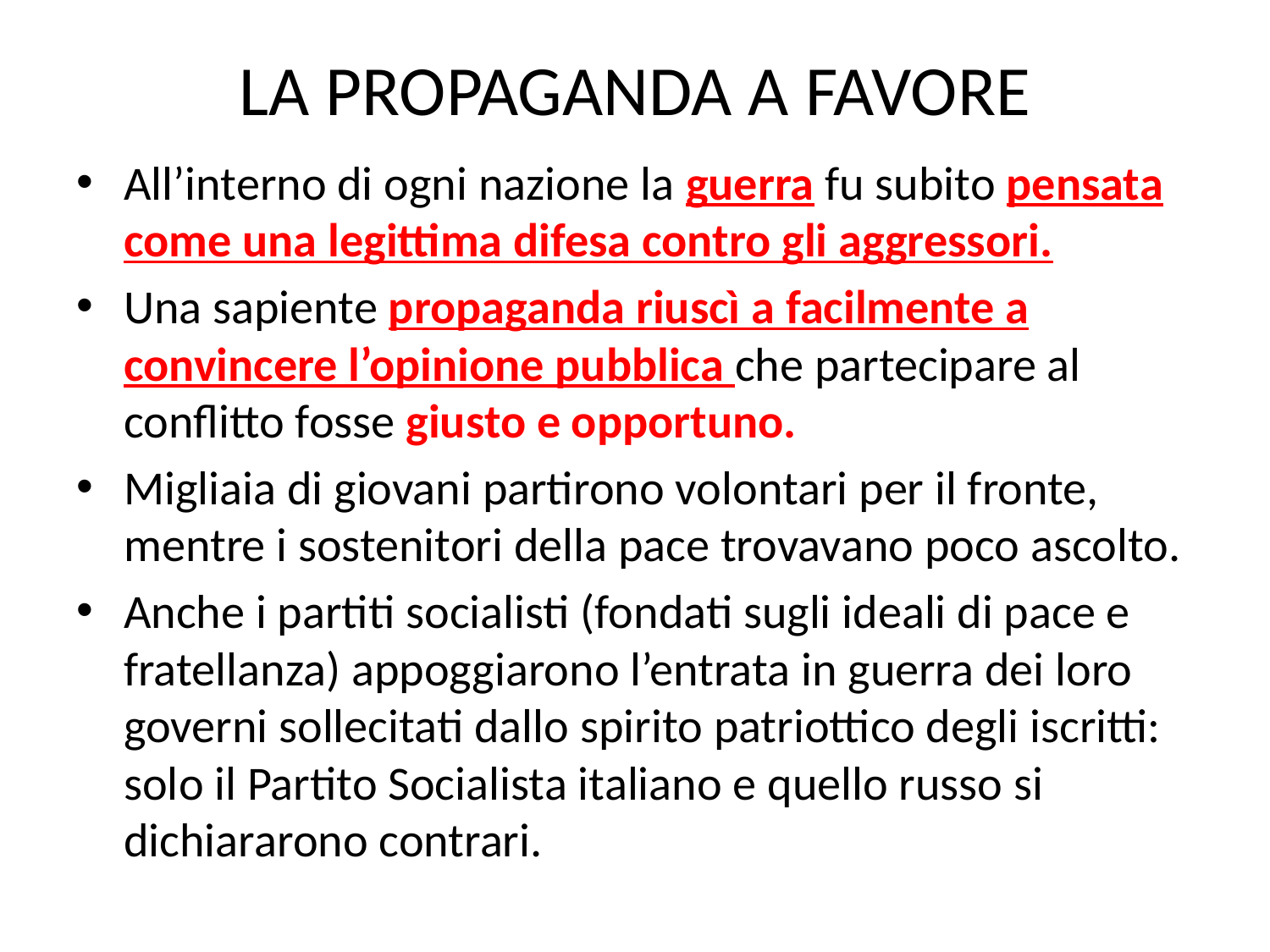

# LA PROPAGANDA A FAVORE
All’interno di ogni nazione la guerra fu subito pensata come una legittima difesa contro gli aggressori.
Una sapiente propaganda riuscì a facilmente a convincere l’opinione pubblica che partecipare al conflitto fosse giusto e opportuno.
Migliaia di giovani partirono volontari per il fronte, mentre i sostenitori della pace trovavano poco ascolto.
Anche i partiti socialisti (fondati sugli ideali di pace e fratellanza) appoggiarono l’entrata in guerra dei loro governi sollecitati dallo spirito patriottico degli iscritti: solo il Partito Socialista italiano e quello russo si dichiararono contrari.